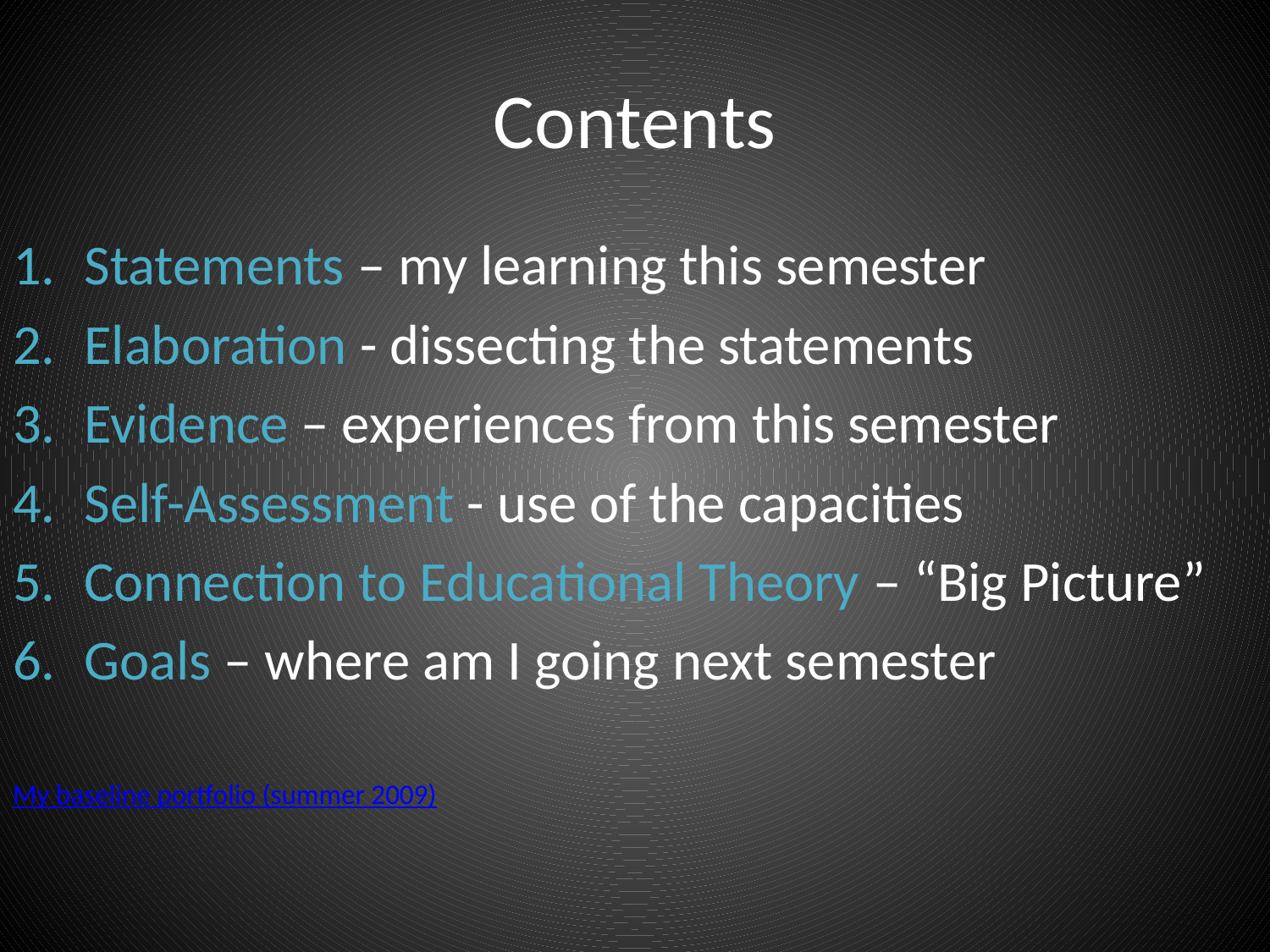

# Contents
Statements – my learning this semester
Elaboration - dissecting the statements
Evidence – experiences from this semester
Self-Assessment - use of the capacities
Connection to Educational Theory – “Big Picture”
Goals – where am I going next semester

My baseline portfolio (summer 2009)